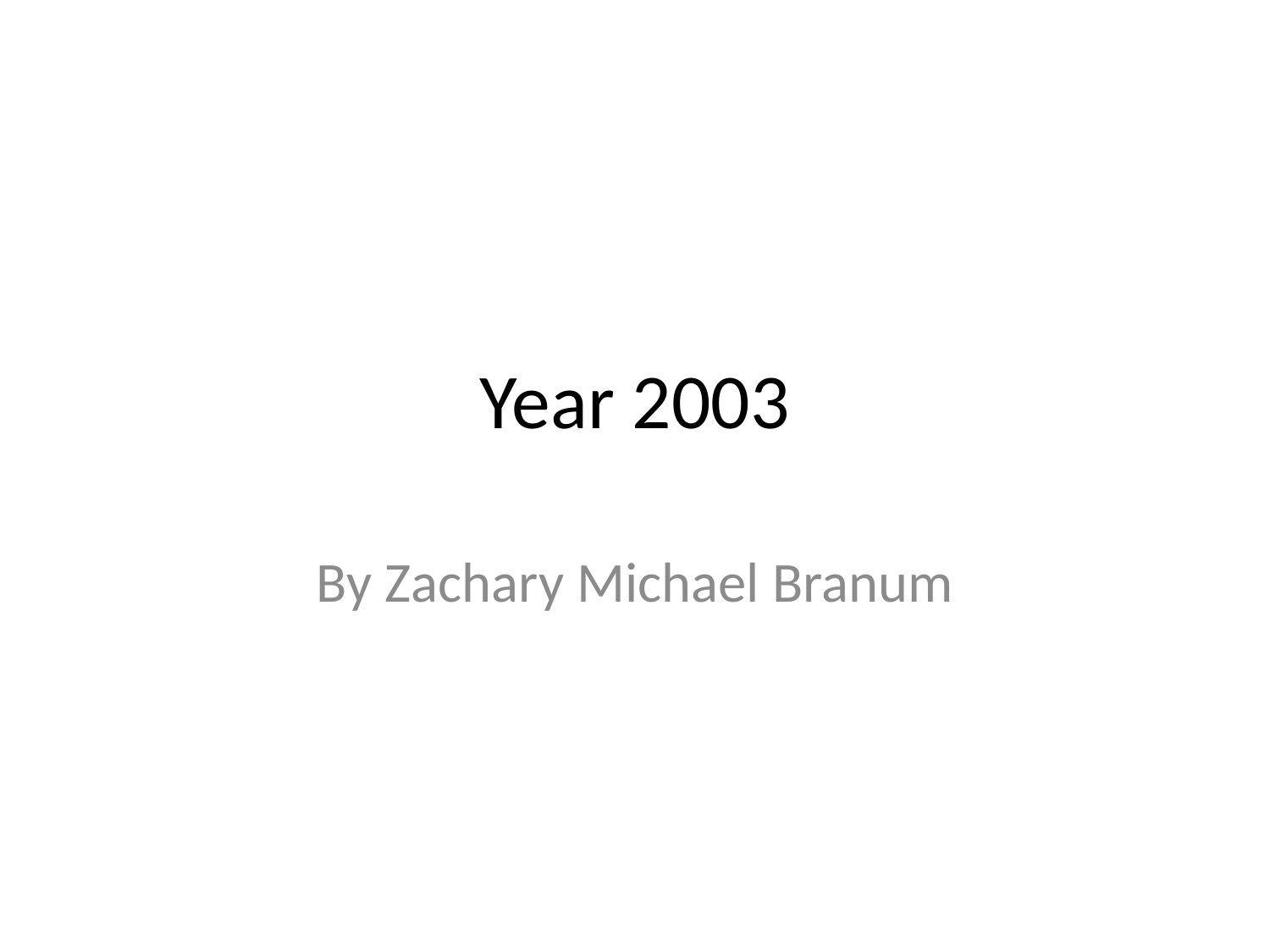

# Year 2003
By Zachary Michael Branum